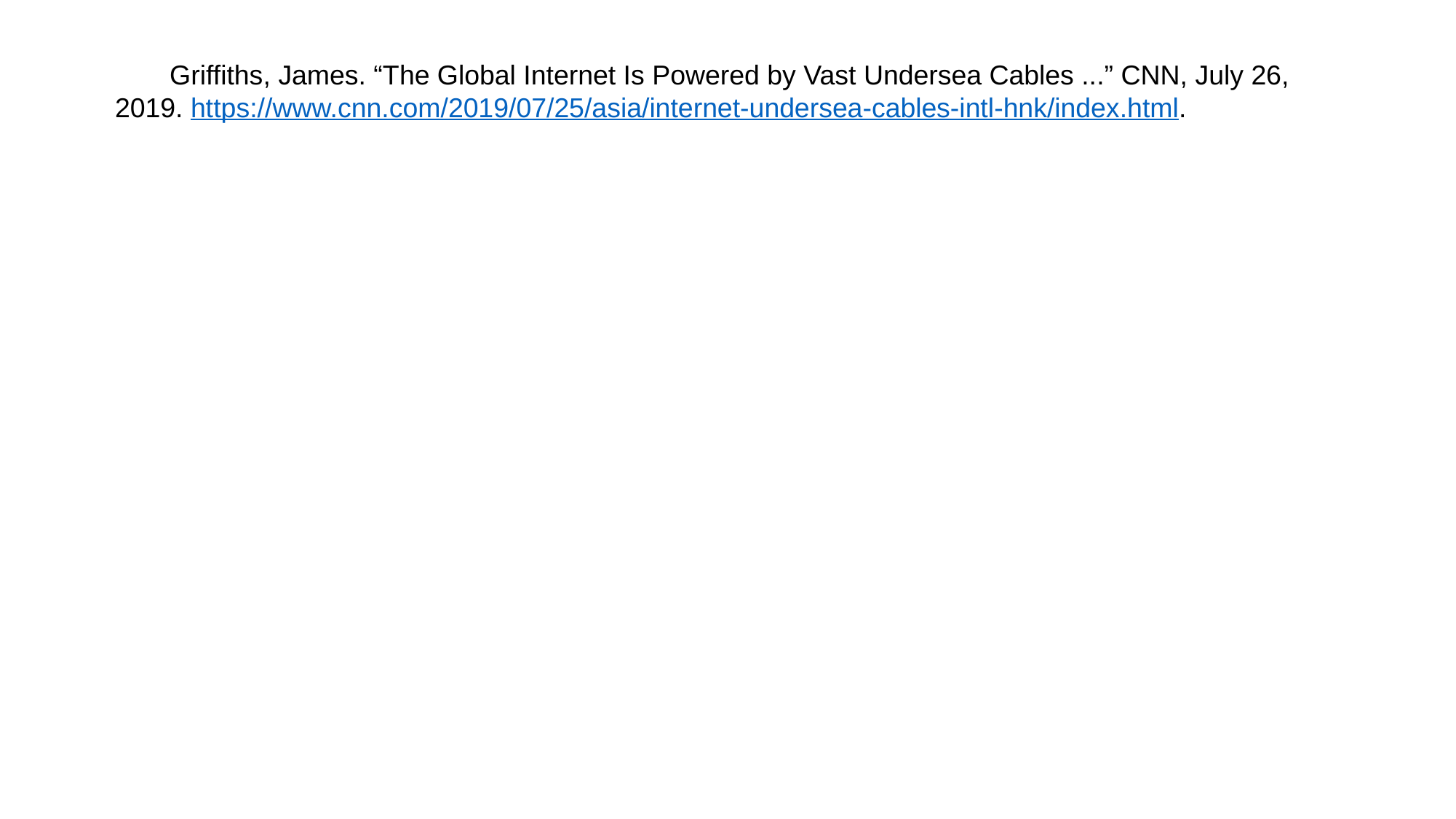

Griffiths, James. “The Global Internet Is Powered by Vast Undersea Cables ...” CNN, July 26, 2019. https://www.cnn.com/2019/07/25/asia/internet-undersea-cables-intl-hnk/index.html.